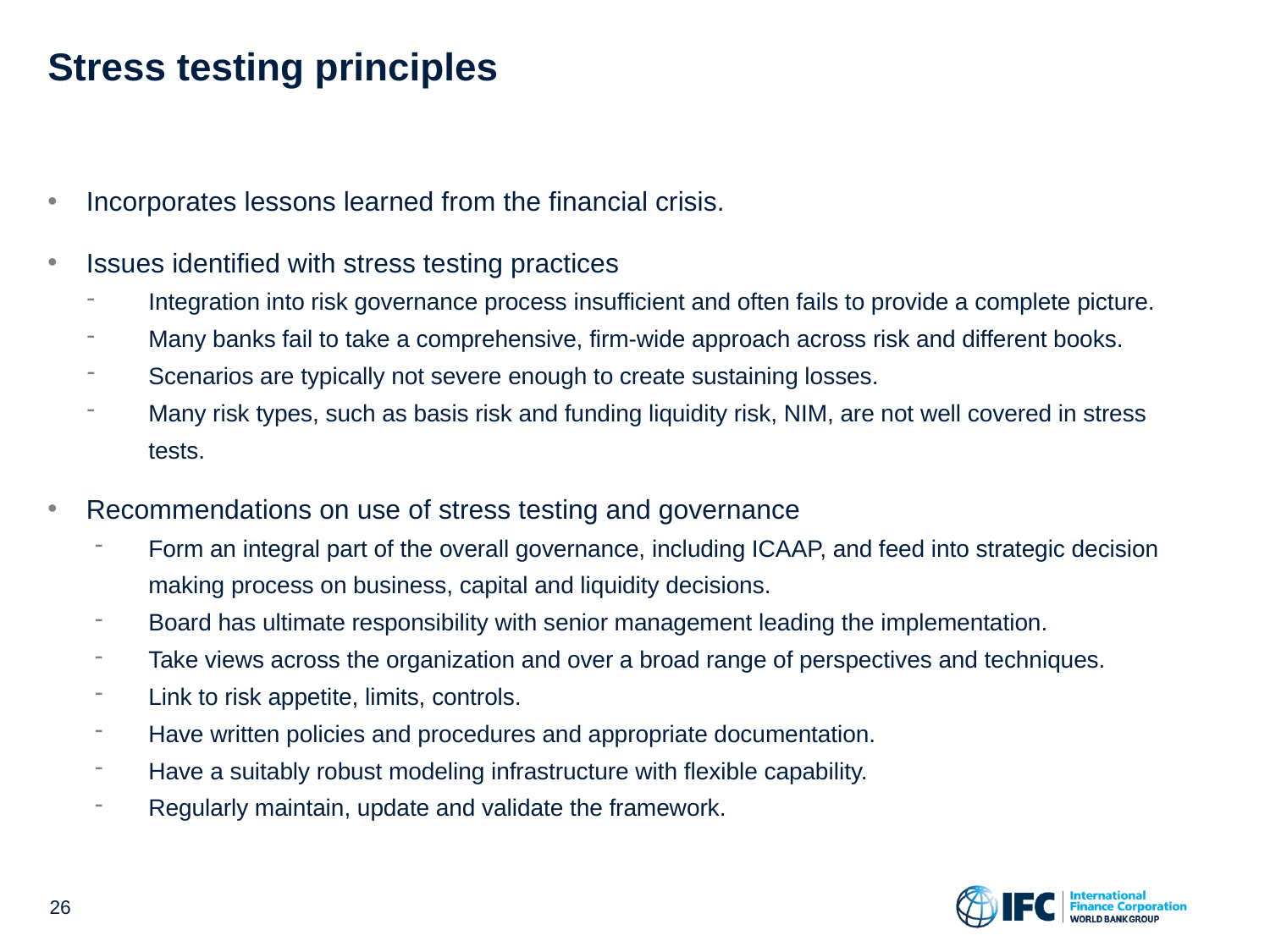

# Stress testing principles
Incorporates lessons learned from the financial crisis.
Issues identified with stress testing practices
Integration into risk governance process insufficient and often fails to provide a complete picture.
Many banks fail to take a comprehensive, firm-wide approach across risk and different books.
Scenarios are typically not severe enough to create sustaining losses.
Many risk types, such as basis risk and funding liquidity risk, NIM, are not well covered in stress tests.
Recommendations on use of stress testing and governance
Form an integral part of the overall governance, including ICAAP, and feed into strategic decision making process on business, capital and liquidity decisions.
Board has ultimate responsibility with senior management leading the implementation.
Take views across the organization and over a broad range of perspectives and techniques.
Link to risk appetite, limits, controls.
Have written policies and procedures and appropriate documentation.
Have a suitably robust modeling infrastructure with flexible capability.
Regularly maintain, update and validate the framework.

26